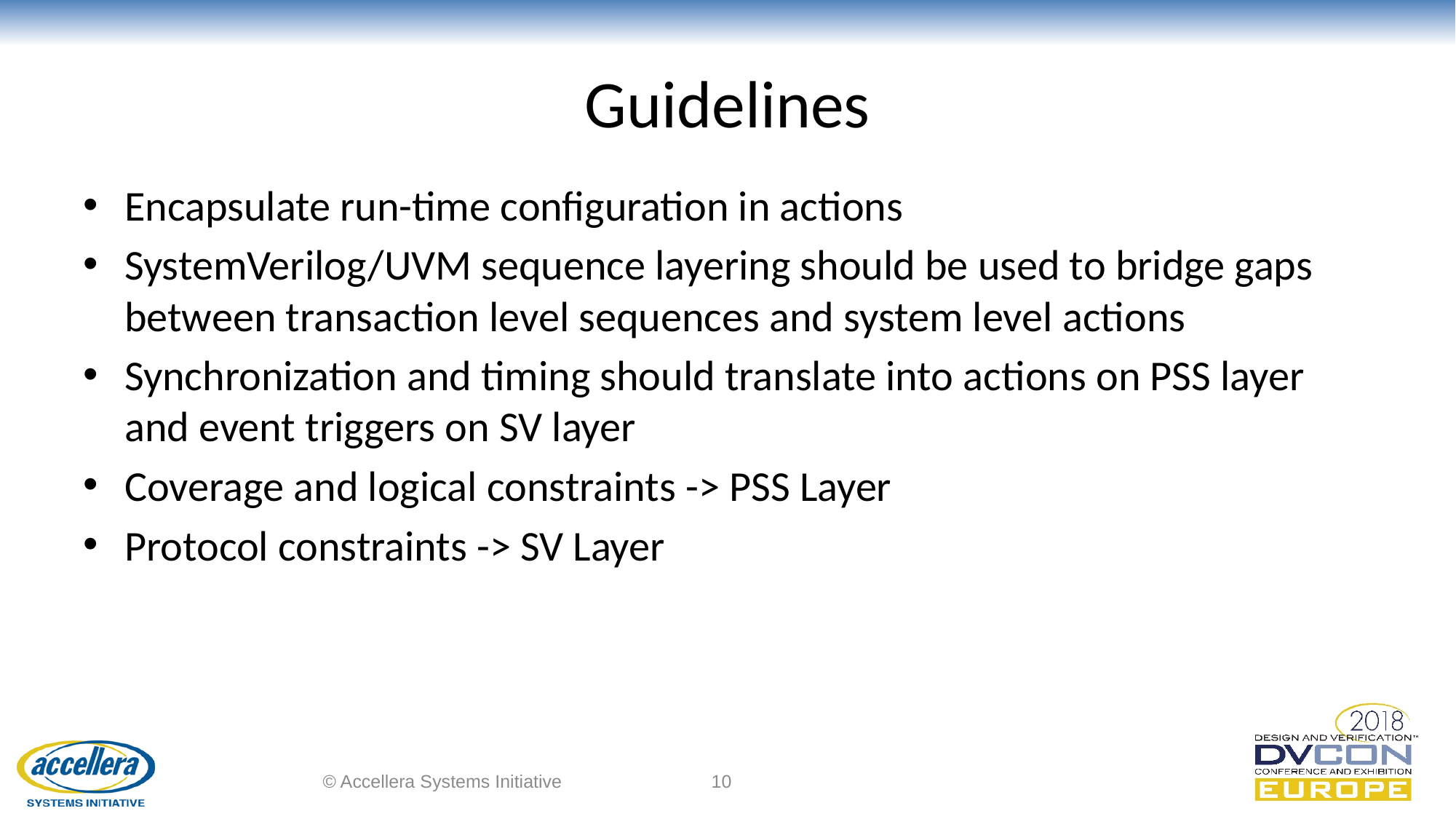

# Guidelines
Encapsulate run-time configuration in actions
SystemVerilog/UVM sequence layering should be used to bridge gaps between transaction level sequences and system level actions
Synchronization and timing should translate into actions on PSS layer and event triggers on SV layer
Coverage and logical constraints -> PSS Layer
Protocol constraints -> SV Layer
© Accellera Systems Initiative
10